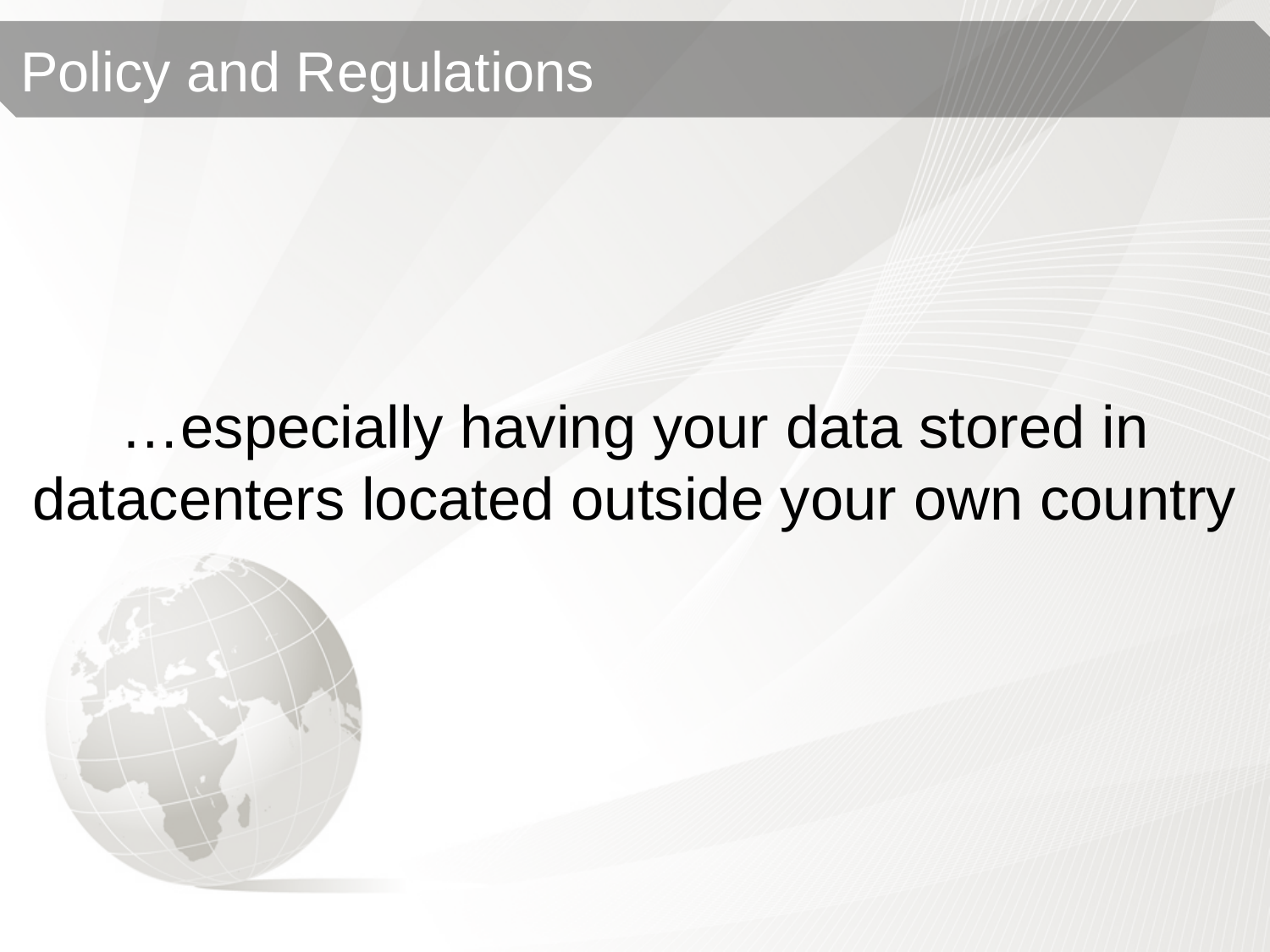

…especially having your data stored in datacenters located outside your own country